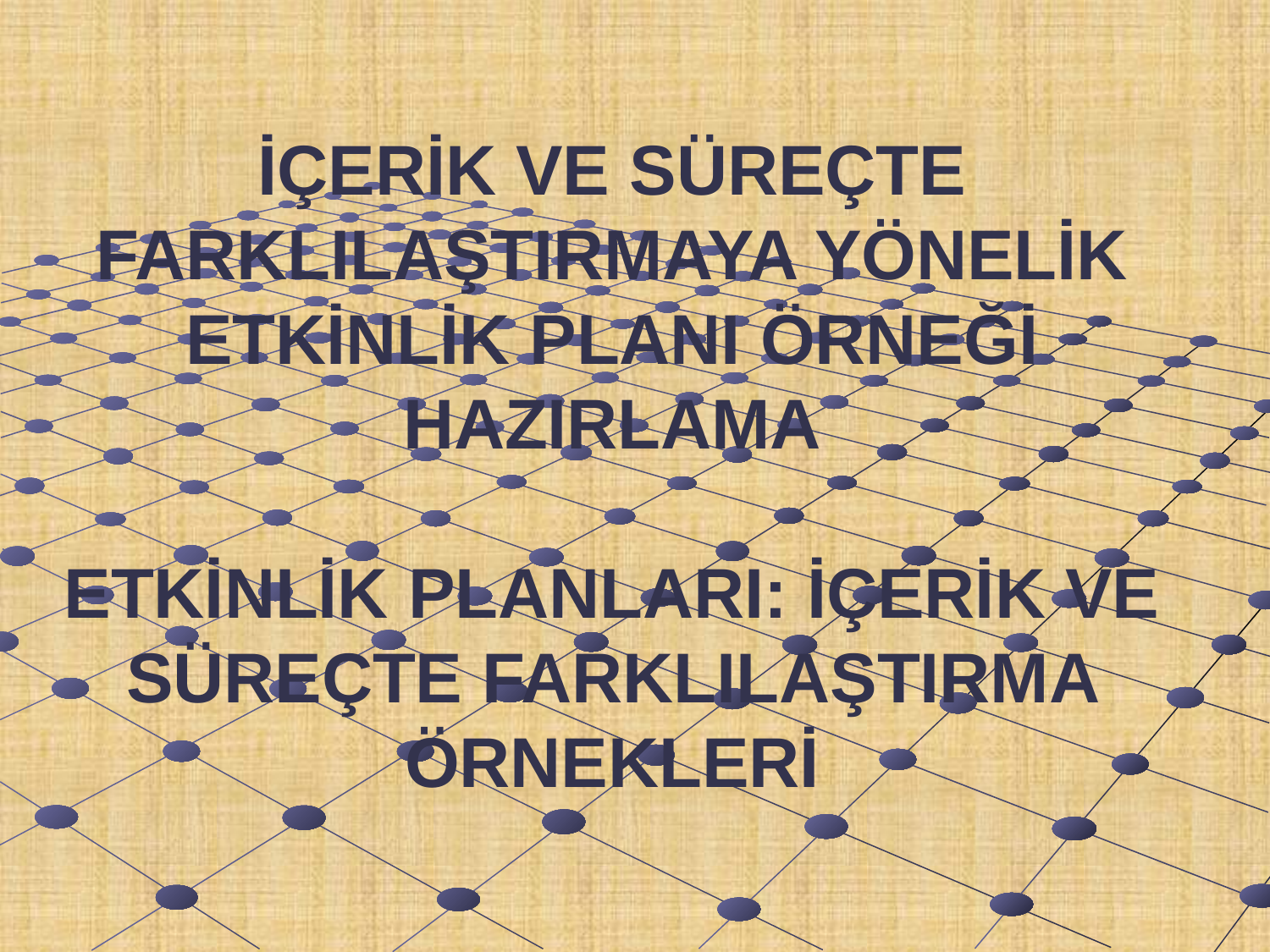

# İÇERİK VE SÜREÇTE FARKLILAŞTIRMAYA YÖNELİK ETKİNLİK PLANI ÖRNEĞİ HAZIRLAMA ETKİNLİK PLANLARI: İÇERİK VE SÜREÇTE FARKLILAŞTIRMA ÖRNEKLERİ